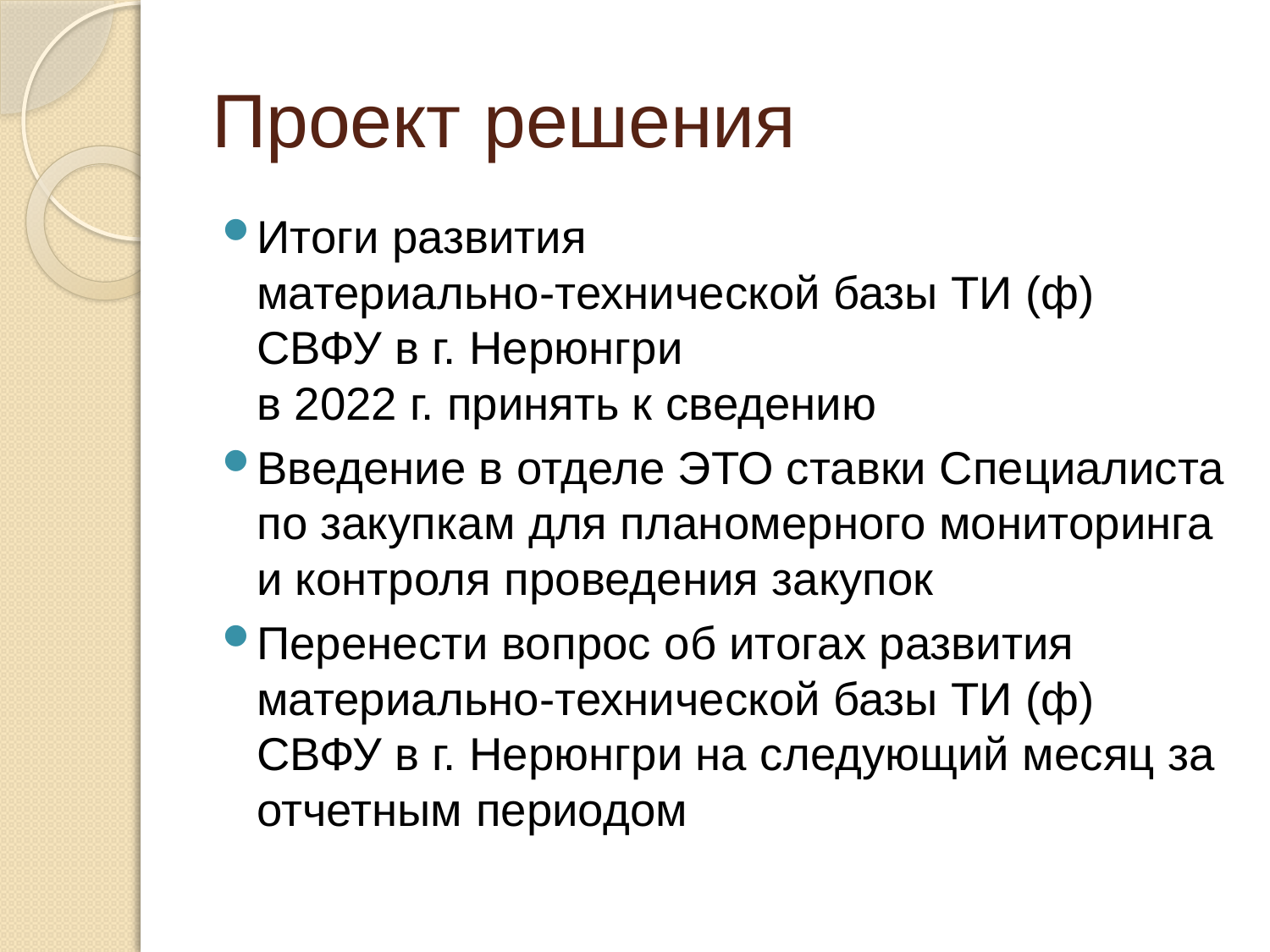

# Проект решения
Итоги развития
материально-технической базы ТИ (ф) СВФУ в г. Нерюнгри
в 2022 г. принять к сведению
Введение в отделе ЭТО ставки Специалиста по закупкам для планомерного мониторинга и контроля проведения закупок
Перенести вопрос об итогах развития материально-технической базы ТИ (ф) СВФУ в г. Нерюнгри на следующий месяц за отчетным периодом